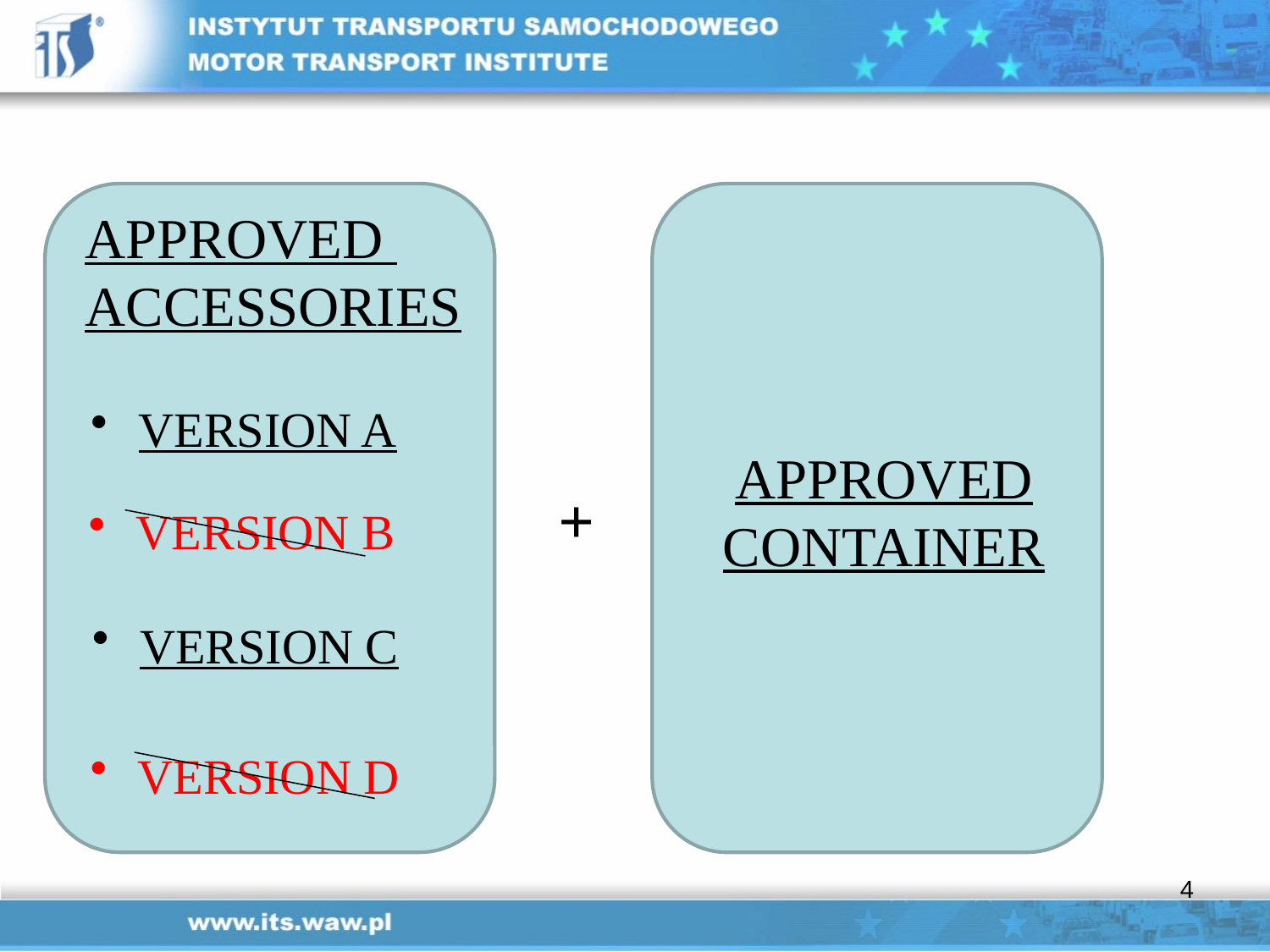

APPROVED
ACCESSORIES
VERSION A
APPROVED
CONTAINER
+
VERSION B

VERSION C
VERSION D
4